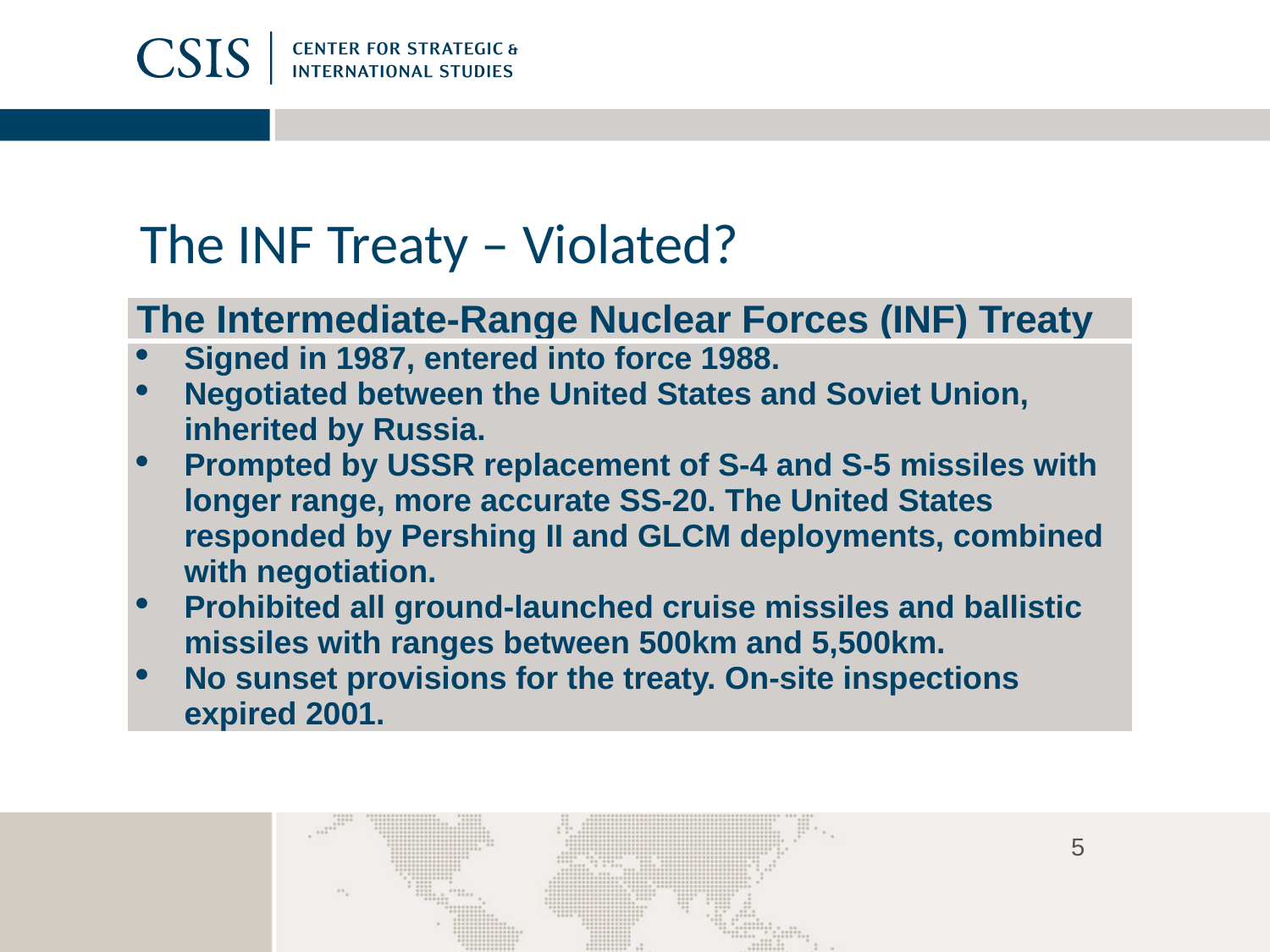

# The INF Treaty – Violated?
| The Intermediate-Range Nuclear Forces (INF) Treaty |
| --- |
| Signed in 1987, entered into force 1988. Negotiated between the United States and Soviet Union, inherited by Russia. Prompted by USSR replacement of S-4 and S-5 missiles with longer range, more accurate SS-20. The United States responded by Pershing II and GLCM deployments, combined with negotiation. Prohibited all ground-launched cruise missiles and ballistic missiles with ranges between 500km and 5,500km. No sunset provisions for the treaty. On-site inspections expired 2001. |
5